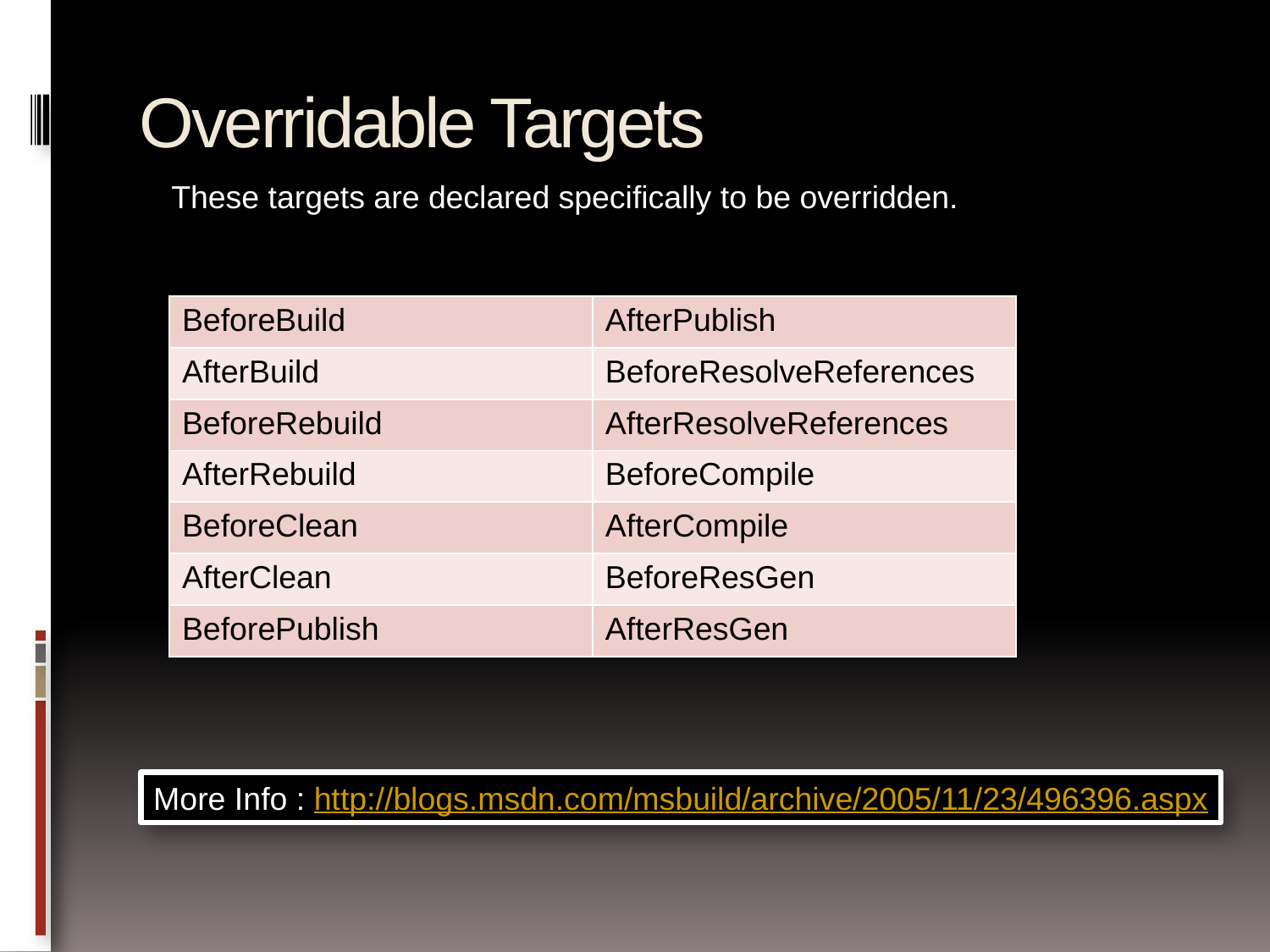

# Overridable Targets
These targets are declared specifically to be overridden.
| BeforeBuild | AfterPublish |
| --- | --- |
| AfterBuild | BeforeResolveReferences |
| BeforeRebuild | AfterResolveReferences |
| AfterRebuild | BeforeCompile |
| BeforeClean | AfterCompile |
| AfterClean | BeforeResGen |
| BeforePublish | AfterResGen |
More Info : http://blogs.msdn.com/msbuild/archive/2005/11/23/496396.aspx